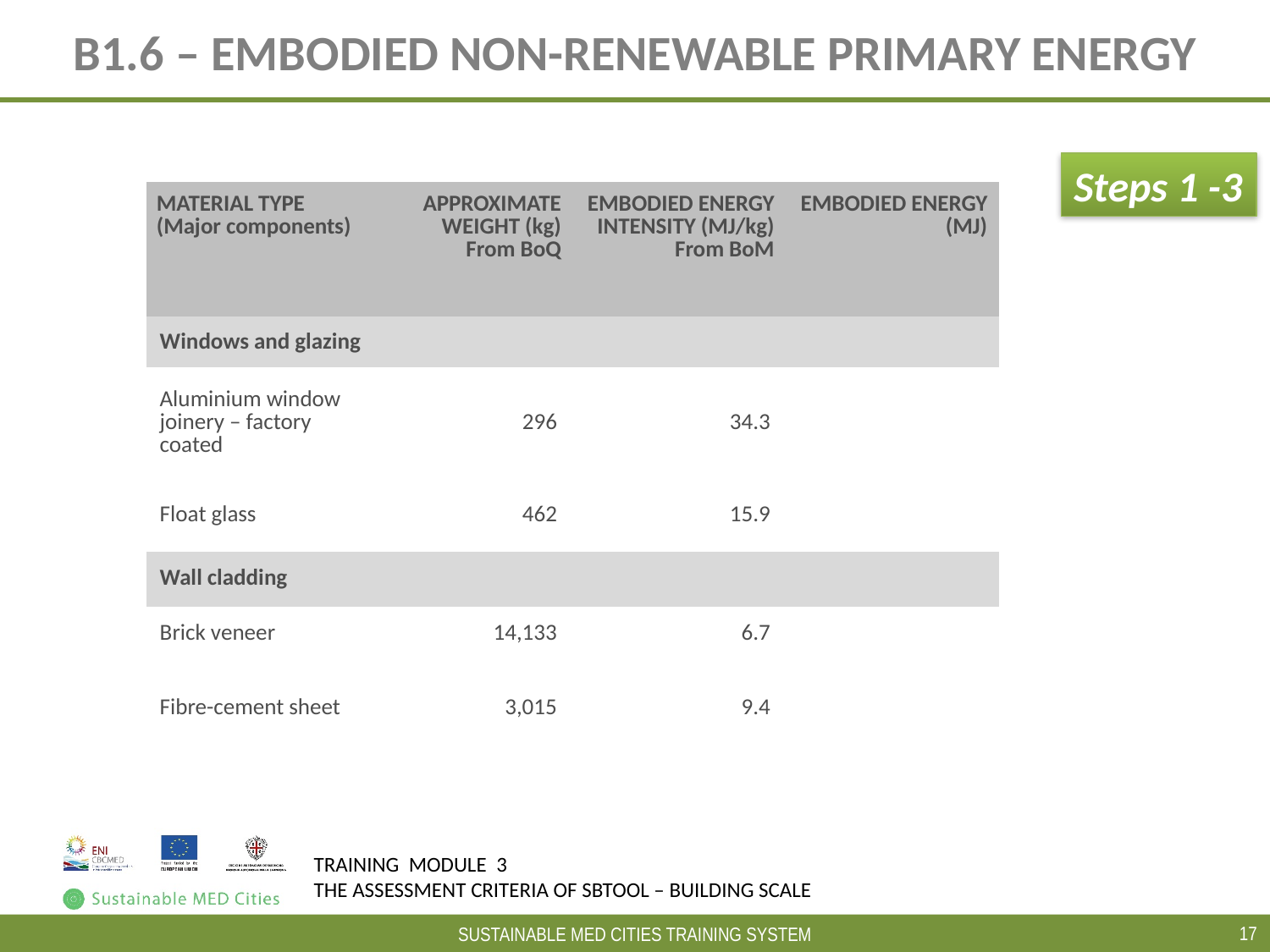

# B1.6 – EMBODIED NON-RENEWABLE PRIMARY ENERGY

Steps 1 -3
| MATERIAL TYPE (Major components) | APPROXIMATE WEIGHT (kg) From BoQ | EMBODIED ENERGY INTENSITY (MJ/kg) From BoM | EMBODIED ENERGY (MJ) |
| --- | --- | --- | --- |
| Windows and glazing |  |  |  |
| Aluminium window joinery – factory coated | 296 | 34.3 |  |
| Float glass | 462 | 15.9 |  |
| Wall cladding |  |  |  |
| Brick veneer | 14,133 | 6.7 |  |
| Fibre-cement sheet | 3,015 | 9.4 |  |
17